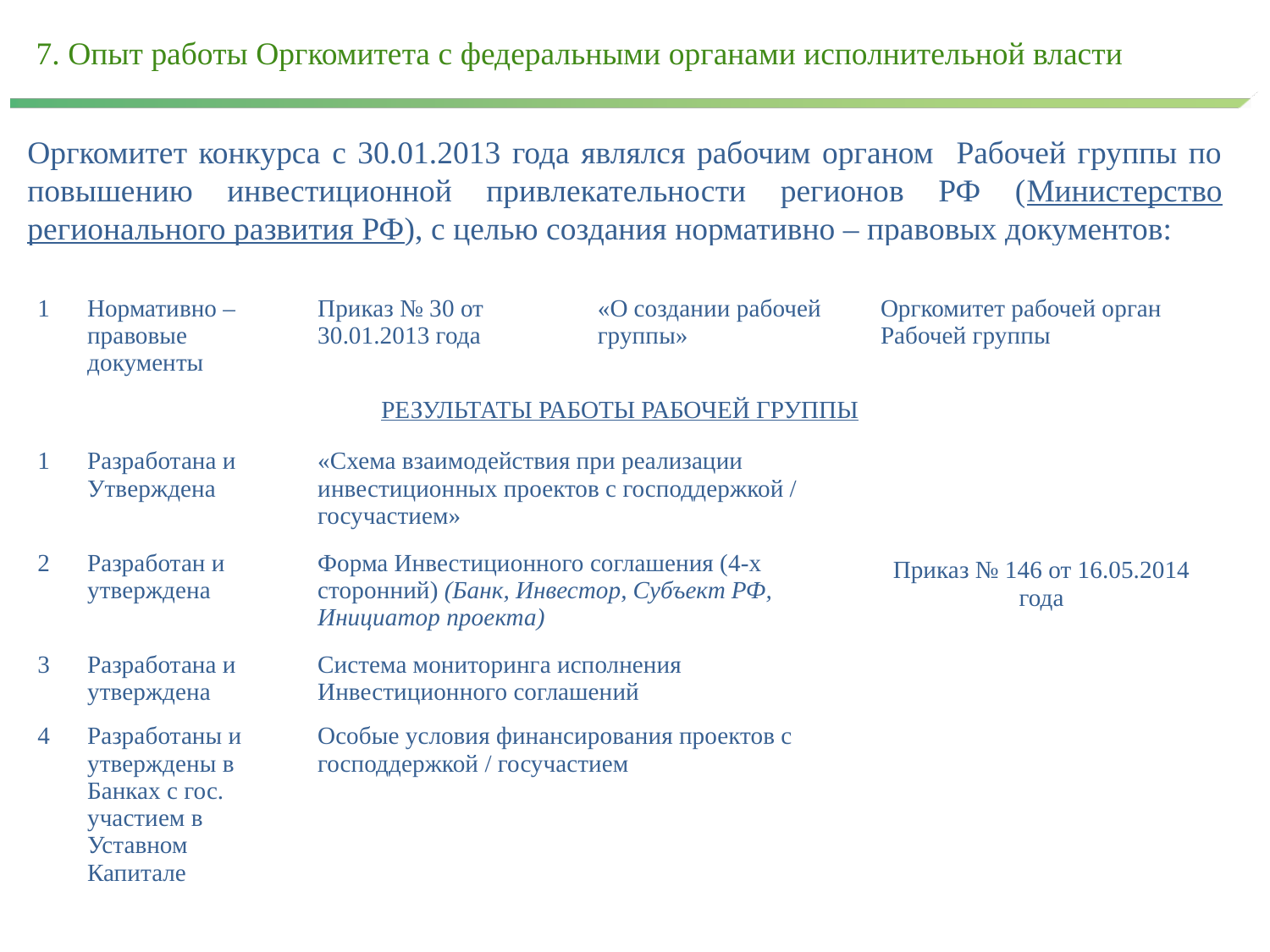

7. Опыт работы Оргкомитета с федеральными органами исполнительной власти
Оргкомитет конкурса с 30.01.2013 года являлся рабочим органом  Рабочей группы по повышению инвестиционной привлекательности регионов РФ (Министерство регионального развития РФ), с целью создания нормативно – правовых документов:
|  |  |  |  |  |
| --- | --- | --- | --- | --- |
| 1 | Нормативно – правовые документы | Приказ № 30 от 30.01.2013 года | «О создании рабочей группы» | Оргкомитет рабочей орган Рабочей группы |
| РЕЗУЛЬТАТЫ РАБОТЫ РАБОЧЕЙ ГРУППЫ |  |  |  |  |
| 1 | Разработана и Утверждена | «Схема взаимодействия при реализации инвестиционных проектов с господдержкой / госучастием» |  | Приказ № 146 от 16.05.2014 года |
| 2 | Разработан и утверждена | Форма Инвестиционного соглашения (4-х сторонний) (Банк, Инвестор, Субъект РФ, Инициатор проекта) |  |  |
| 3 | Разработана и утверждена | Система мониторинга исполнения Инвестиционного соглашений |  |  |
| 4 | Разработаны и утверждены в Банках с гос. участием в Уставном Капитале | Особые условия финансирования проектов с господдержкой / госучастием |  |  |